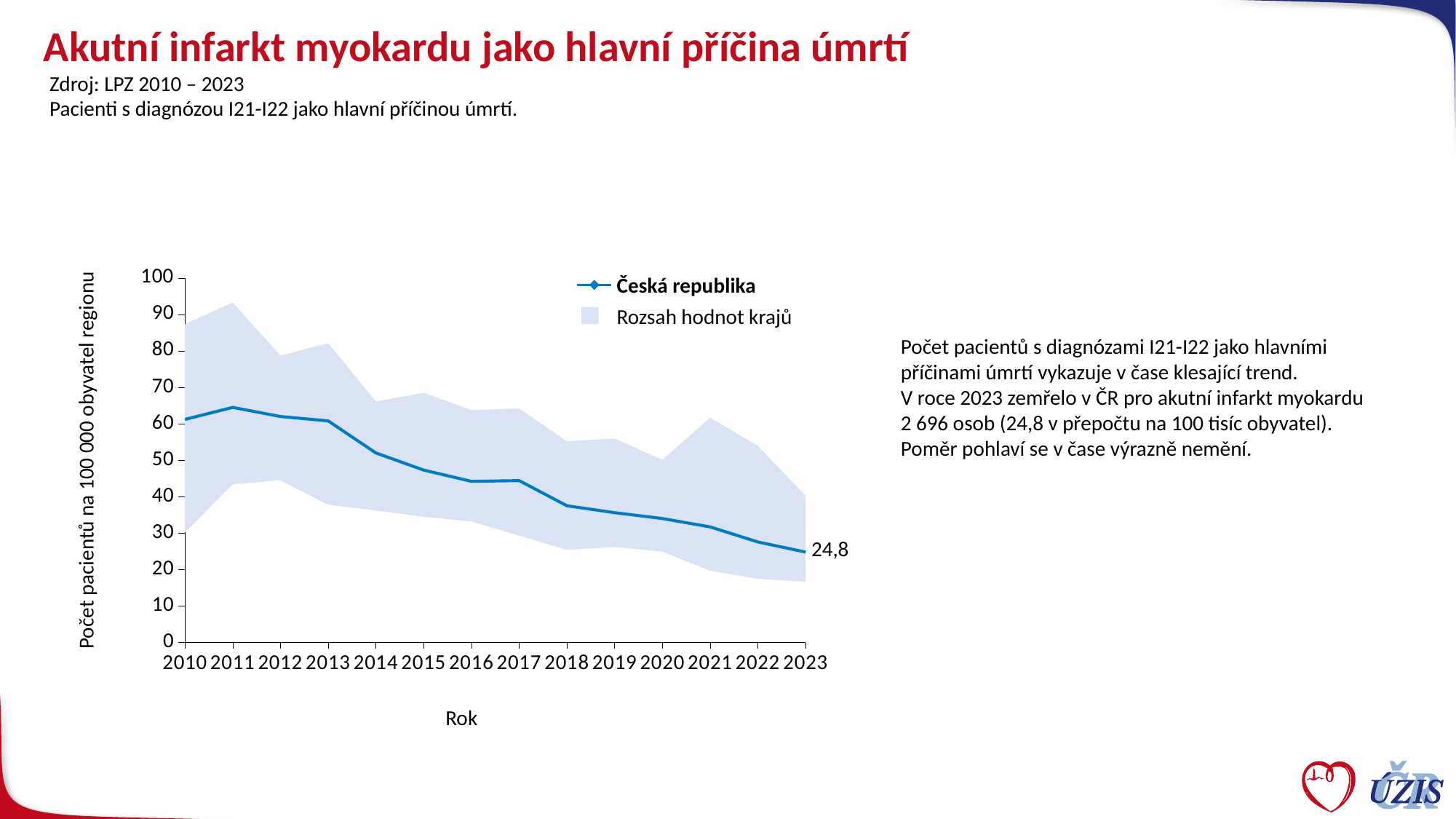

# Akutní infarkt myokardu jako hlavní příčina úmrtí
Zdroj: LPZ 2010 – 2023
Pacienti s diagnózou I21-I22 jako hlavní příčinou úmrtí.

### Chart

| Category | min | max (max-min) | Česká republika |
|---|---|---|---|
| 2010 | 30.2 | 57.1 | 61.2 |
| 2011 | 43.4 | 49.9 | 64.5 |
| 2012 | 44.5 | 34.2 | 62.0 |
| 2013 | 37.8 | 44.3 | 60.8 |
| 2014 | 36.2 | 29.9 | 52.0 |
| 2015 | 34.5 | 34.0 | 47.3 |
| 2016 | 33.2 | 30.6 | 44.2 |
| 2017 | 29.3 | 34.9 | 44.4 |
| 2018 | 25.4 | 29.8 | 37.5 |
| 2019 | 26.2 | 29.8 | 35.6 |
| 2020 | 24.9 | 25.2 | 34.0 |
| 2021 | 19.7 | 42.0 | 31.7 |
| 2022 | 17.43588858294563 | 36.49719858276993 | 27.575566765261478 |
| 2023 | 16.6626162199291 | 23.519423962111112 | 24.783871950485207 |
Počet pacientů na 100 000 obyvatel regionu
Rok
Česká republika

Rozsah hodnot krajů

Počet pacientů s diagnózami I21-I22 jako hlavními
příčinami úmrtí vykazuje v čase klesající trend.
V roce 2023 zemřelo v ČR pro akutní infarkt myokardu
2 696 osob (24,8 v přepočtu na 100 tisíc obyvatel).
Poměr pohlaví se v čase výrazně nemění.
24,8